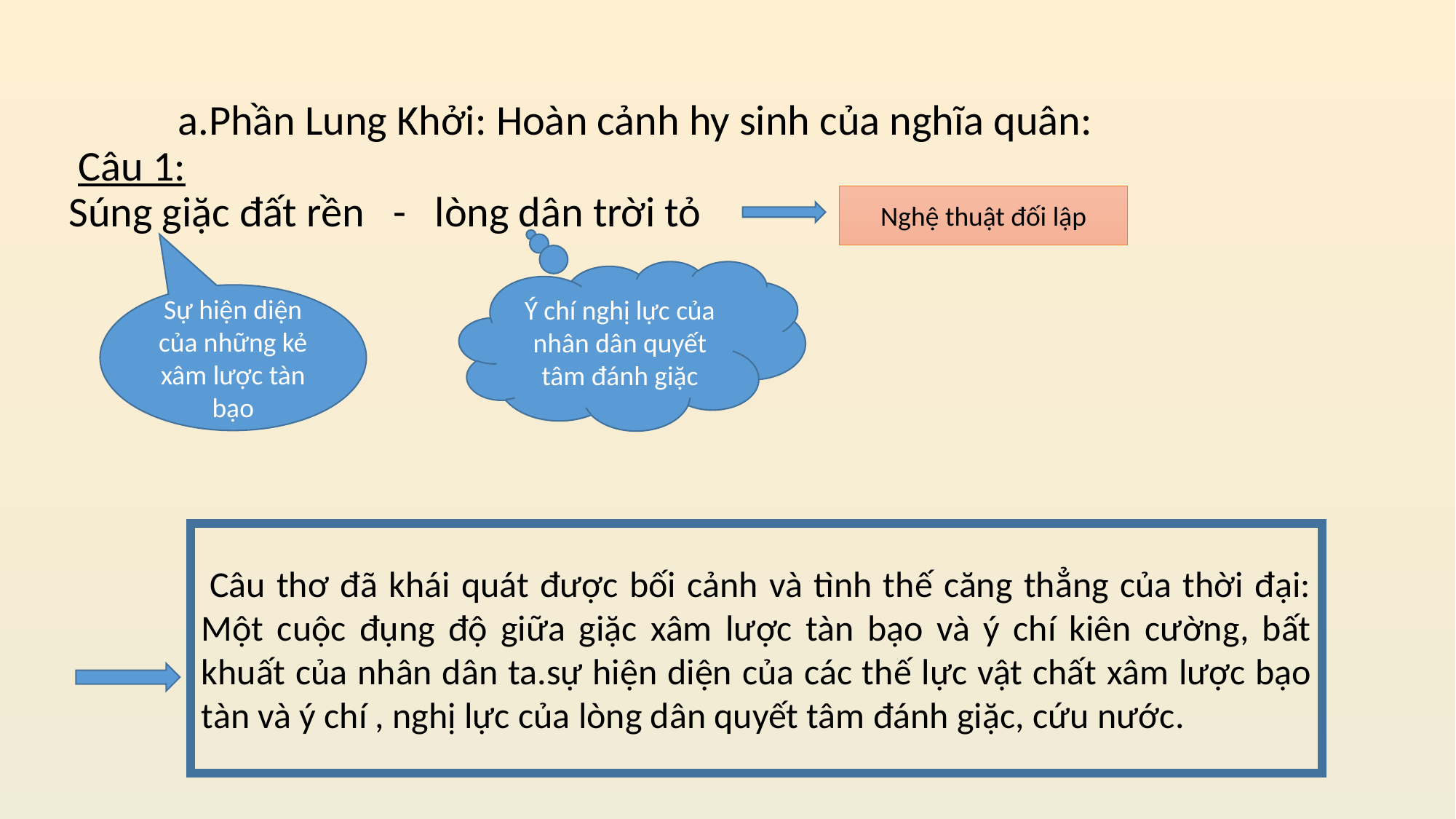

a.Phần Lung Khởi: Hoàn cảnh hy sinh của nghĩa quân:
 Câu 1:
Súng giặc đất rền   -   lòng dân trời tỏ

Nghệ thuật đối lập

Ý chí nghị lực của nhân dân quyết tâm đánh giặc
Sự hiện diện của những kẻ xâm lược tàn bạo
 Câu thơ đã khái quát được bối cảnh và tình thế căng thẳng của thời đại: Một cuộc đụng độ giữa giặc xâm lược tàn bạo và ý chí kiên cường, bất khuất của nhân dân ta.sự hiện diện của các thế lực vật chất xâm lược bạo tàn và ý chí , nghị lực của lòng dân quyết tâm đánh giặc, cứu nước.